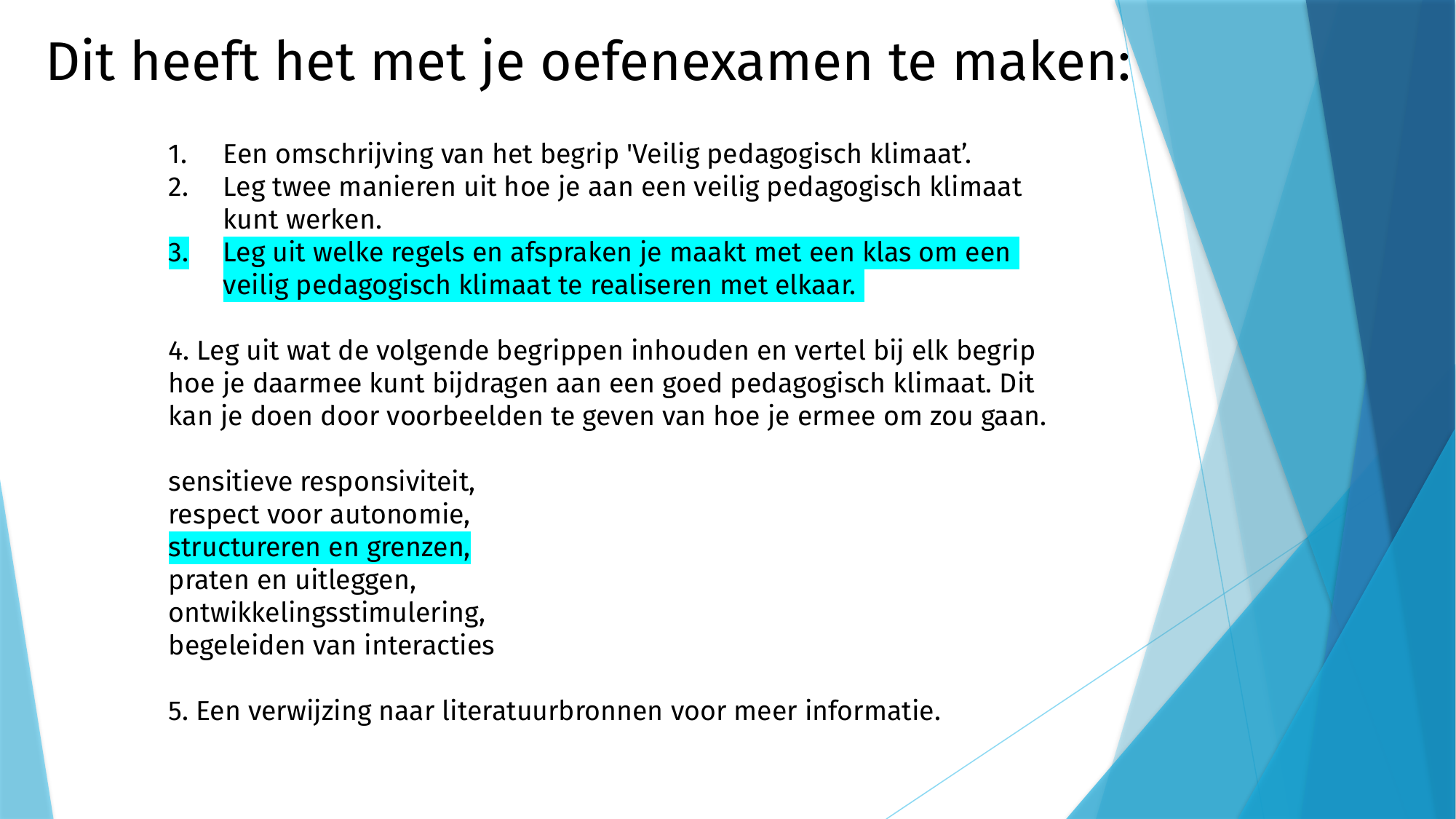

Dit heeft het met je oefenexamen te maken:
Een omschrijving van het begrip 'Veilig pedagogisch klimaat’.
Leg twee manieren uit hoe je aan een veilig pedagogisch klimaat kunt werken.
Leg uit welke regels en afspraken je maakt met een klas om een
veilig pedagogisch klimaat te realiseren met elkaar.

4. Leg uit wat de volgende begrippen inhouden en vertel bij elk begrip hoe je daarmee kunt bijdragen aan een goed pedagogisch klimaat. Dit kan je doen door voorbeelden te geven van hoe je ermee om zou gaan.
sensitieve responsiviteit,
respect voor autonomie,
structureren en grenzen,
praten en uitleggen,
ontwikkelingsstimulering,
begeleiden van interacties

5. Een verwijzing naar literatuurbronnen voor meer informatie.